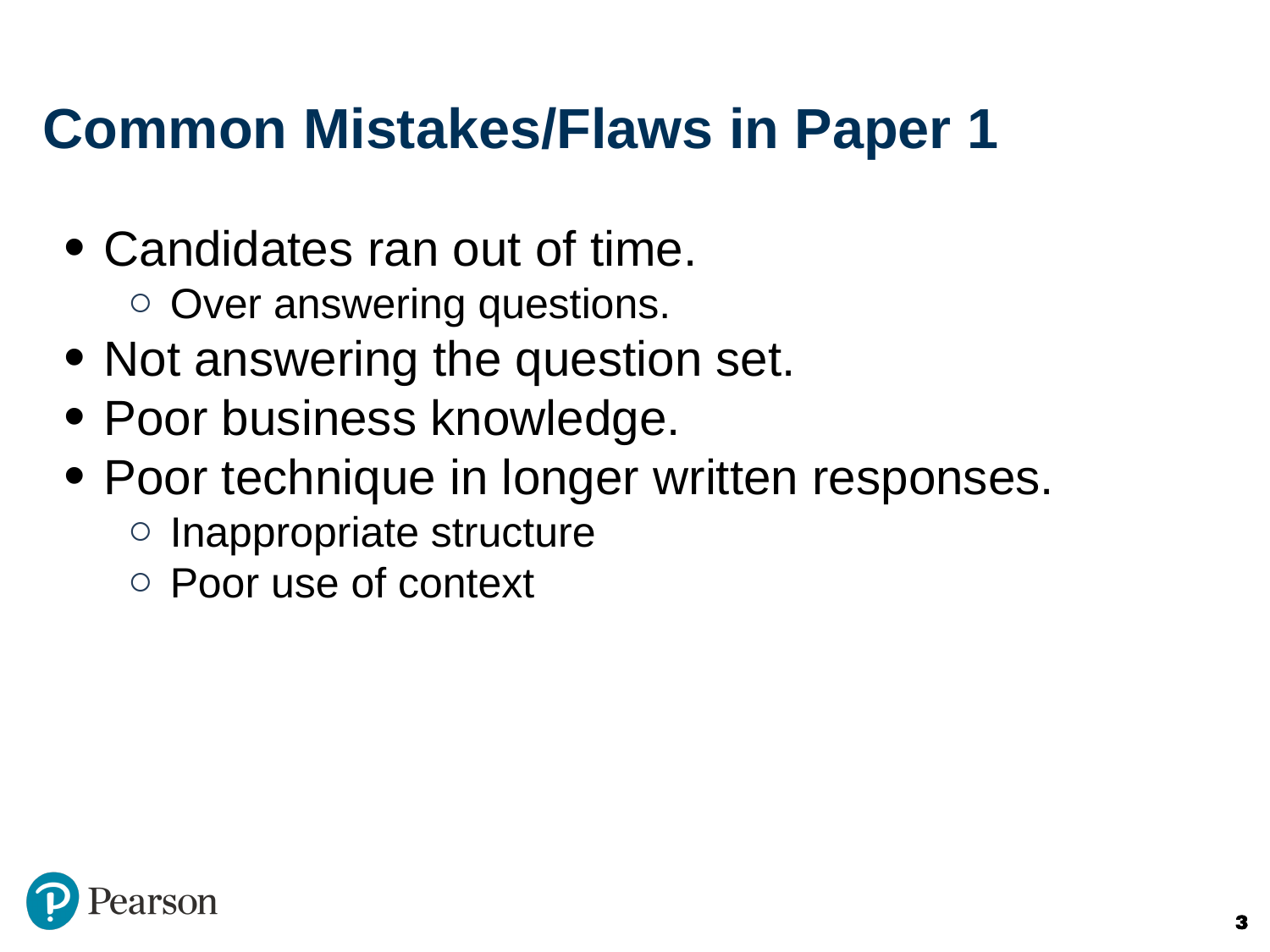

# Common Mistakes/Flaws in Paper 1
Candidates ran out of time.
Over answering questions.
Not answering the question set.
Poor business knowledge.
Poor technique in longer written responses.
Inappropriate structure
Poor use of context